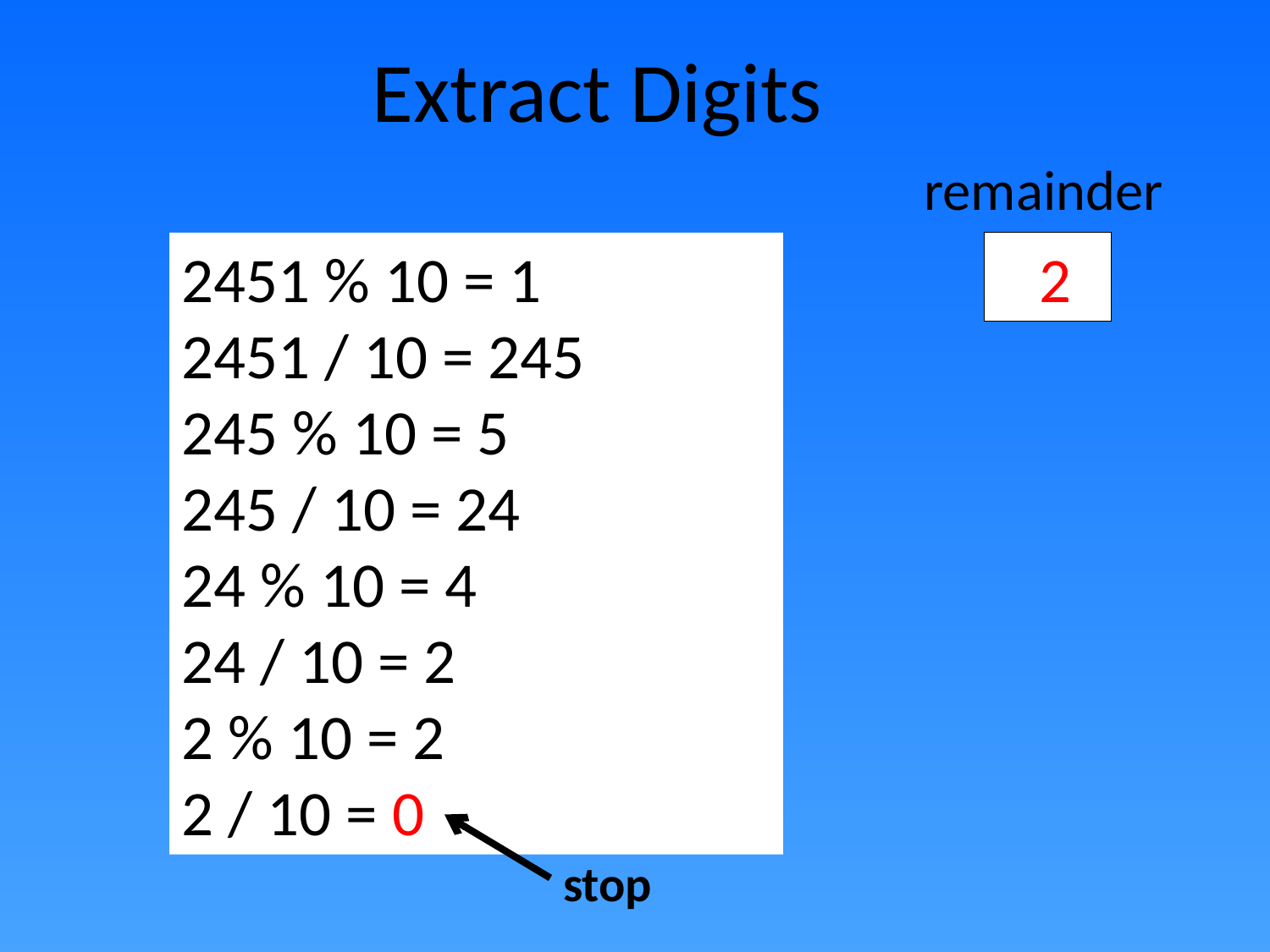

Extract Digits
remainder
2451 % 10 = 1
2451 / 10 = 245
245 % 10 = 5
245 / 10 = 24
24 % 10 = 4
24 / 10 = 2
2 % 10 = 2
2 / 10 = 0
 2
stop